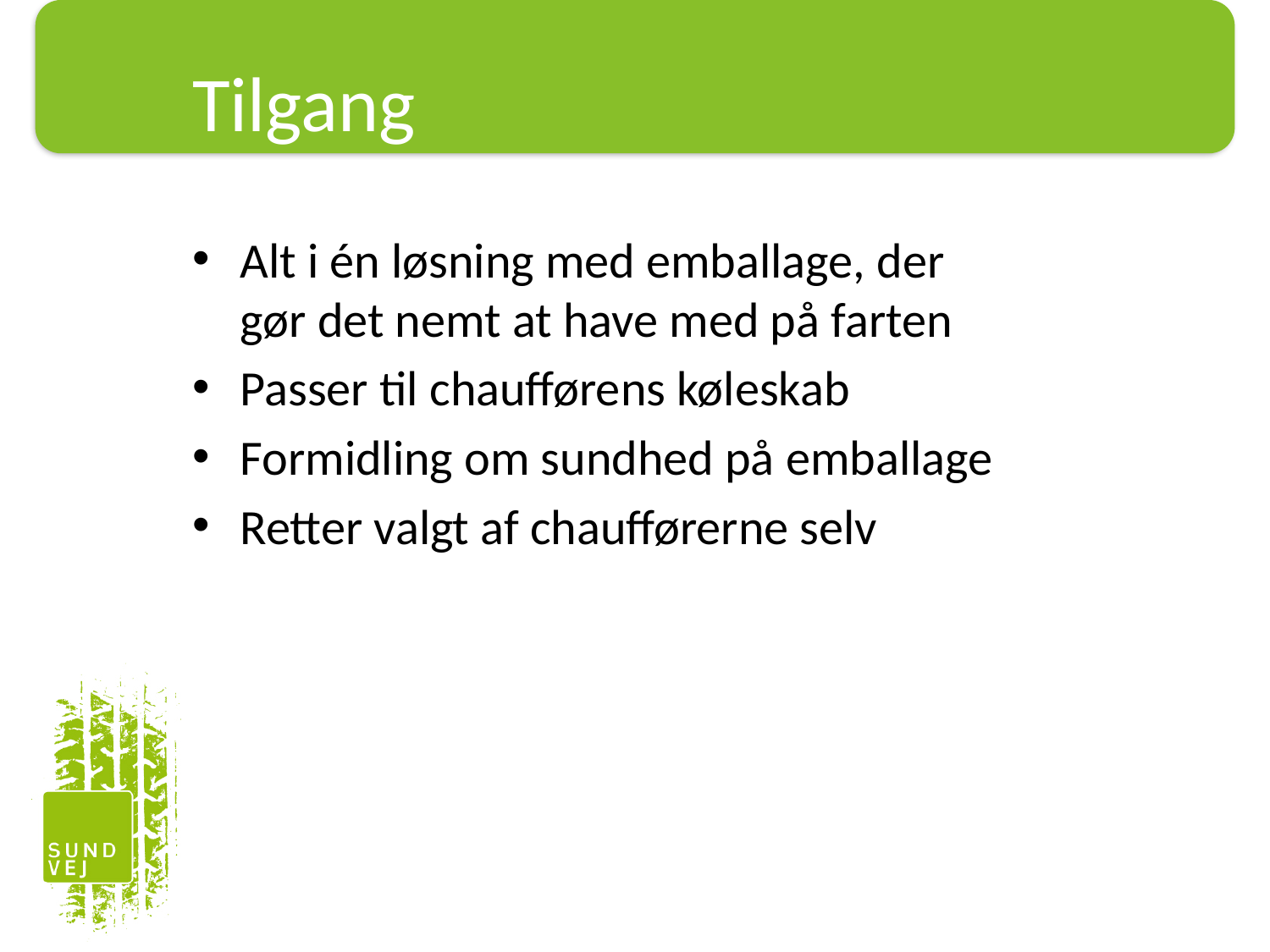

Tilgang
Alt i én løsning med emballage, der
gør det nemt at have med på farten
Passer til chaufførens køleskab
Formidling om sundhed på emballage
Retter valgt af chaufførerne selv